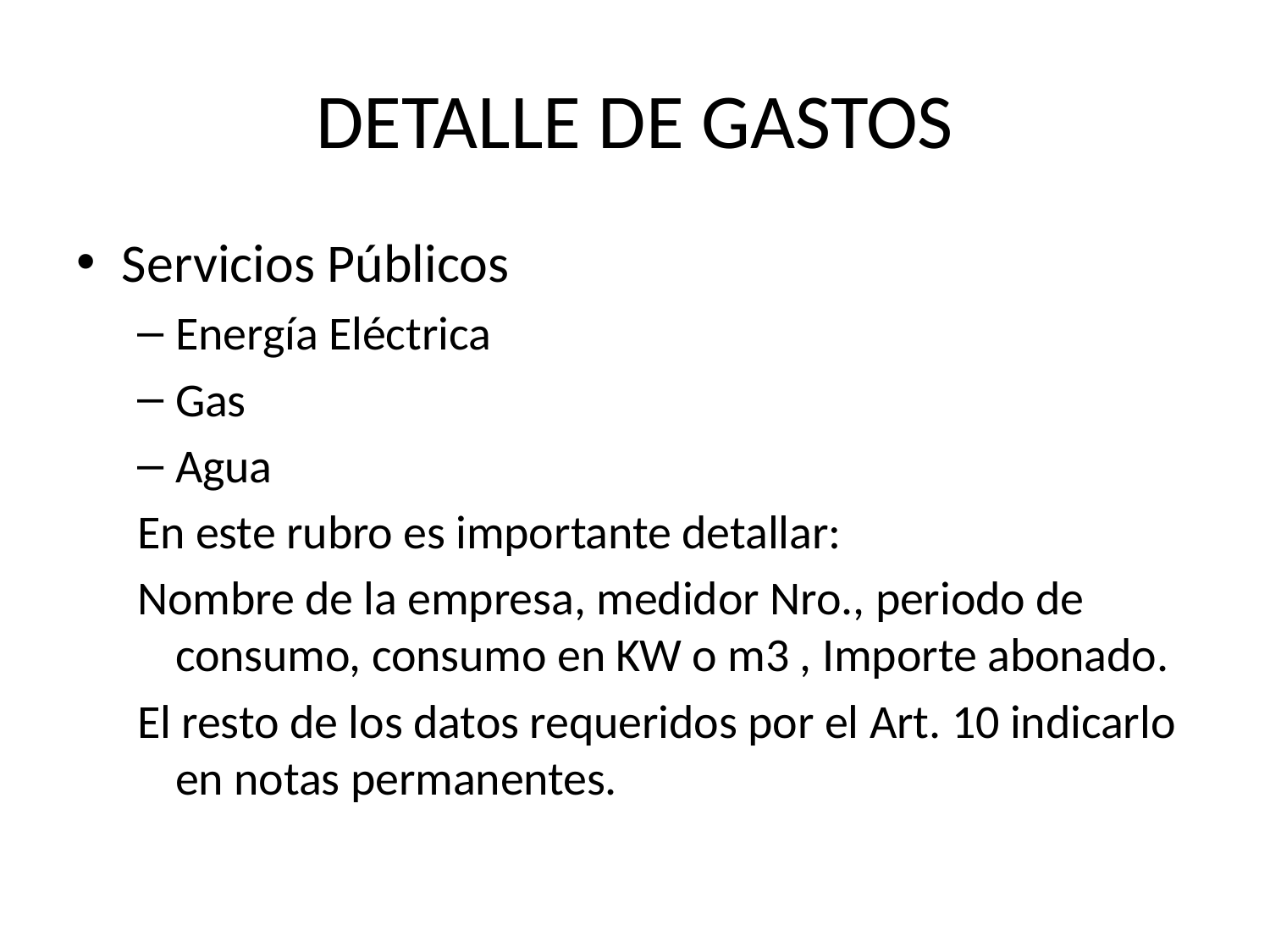

# DETALLE DE GASTOS
Servicios Públicos
Energía Eléctrica
Gas
Agua
En este rubro es importante detallar:
Nombre de la empresa, medidor Nro., periodo de consumo, consumo en KW o m3 , Importe abonado.
El resto de los datos requeridos por el Art. 10 indicarlo en notas permanentes.